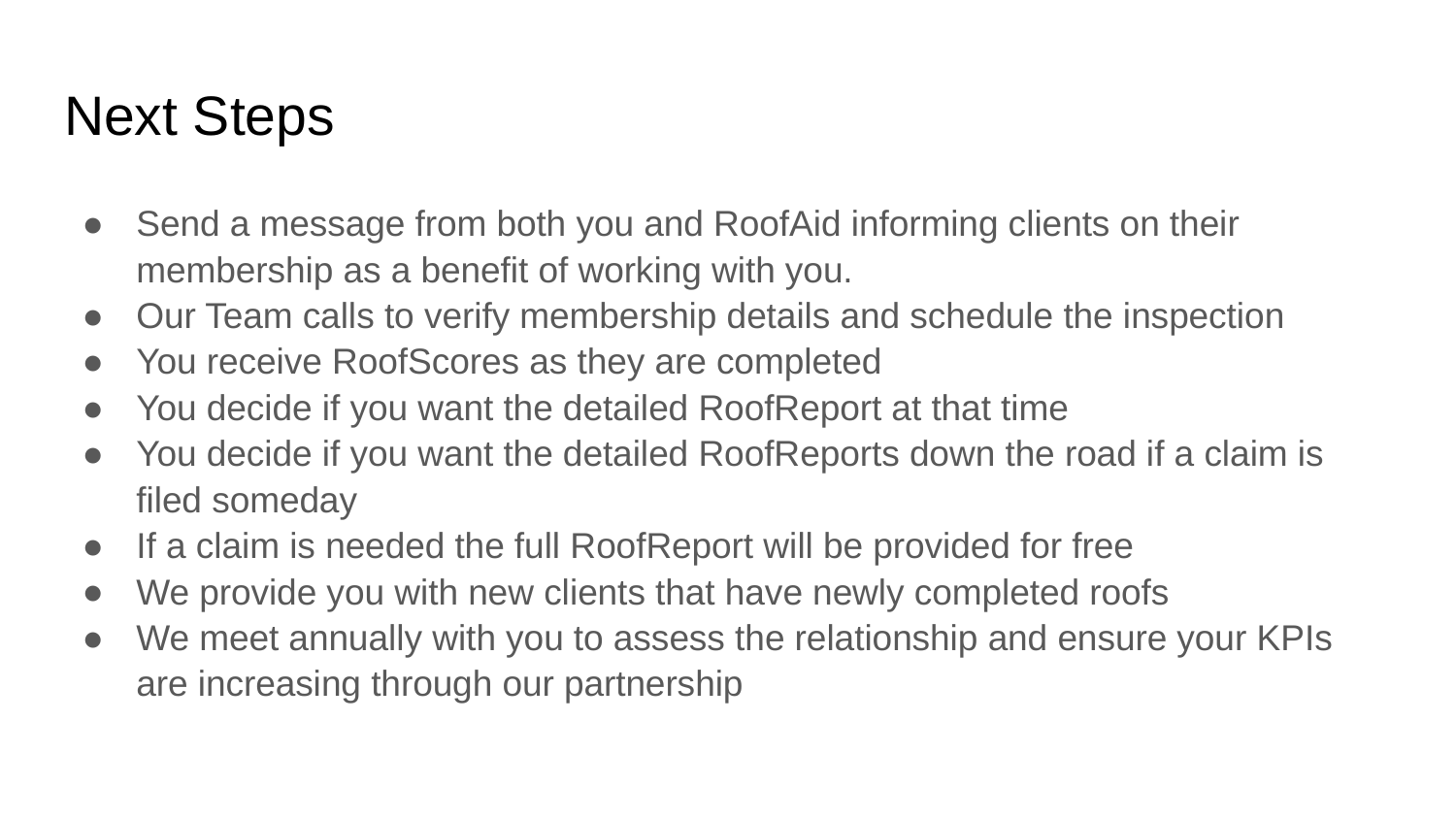

# Next Steps
Send a message from both you and RoofAid informing clients on their membership as a benefit of working with you.
Our Team calls to verify membership details and schedule the inspection
You receive RoofScores as they are completed
You decide if you want the detailed RoofReport at that time
You decide if you want the detailed RoofReports down the road if a claim is filed someday
If a claim is needed the full RoofReport will be provided for free
We provide you with new clients that have newly completed roofs
We meet annually with you to assess the relationship and ensure your KPIs are increasing through our partnership